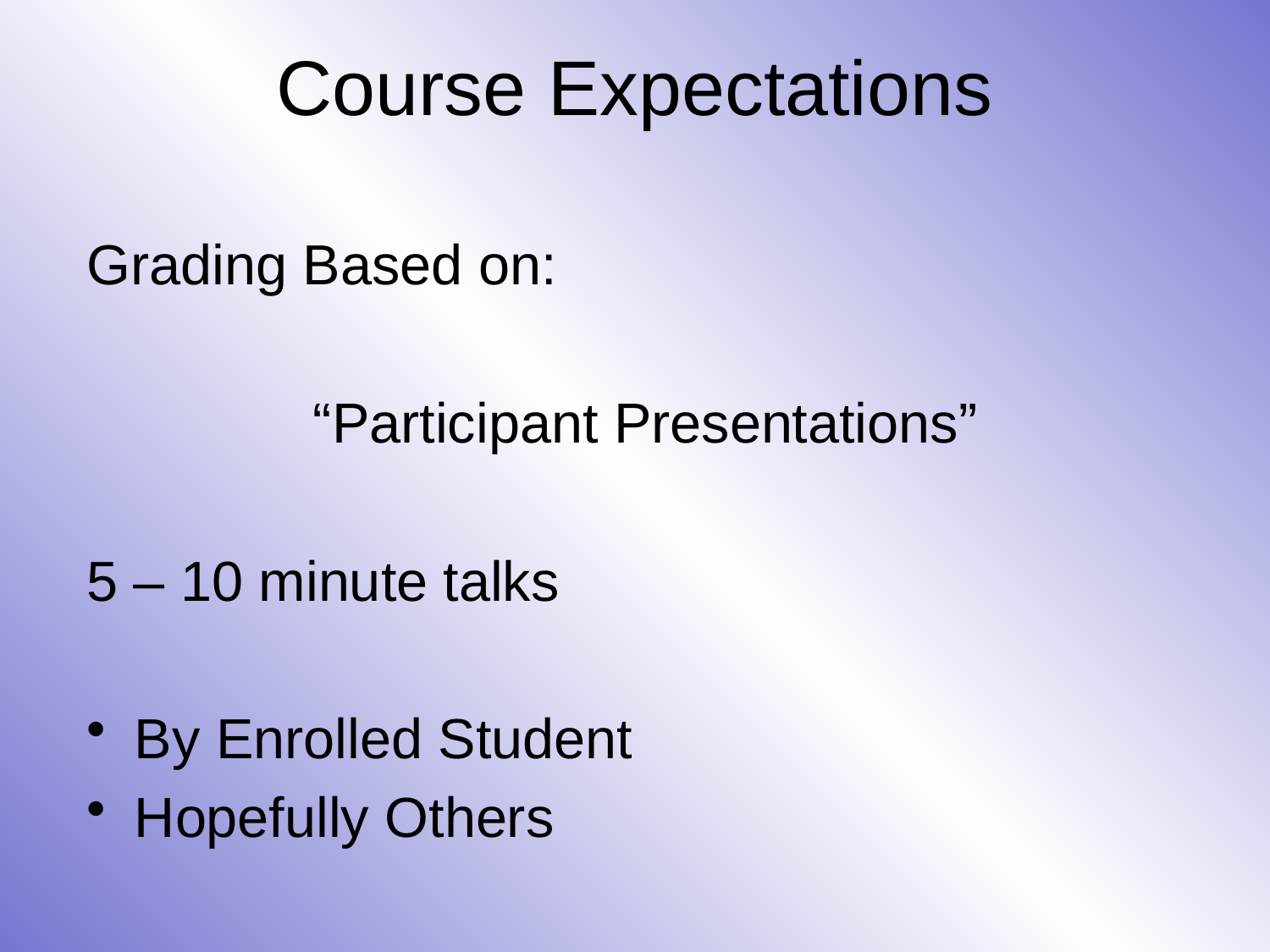

# Course Expectations
Grading Based on:

“Participant Presentations”

5 – 10 minute talks

By Enrolled Student
Hopefully Others